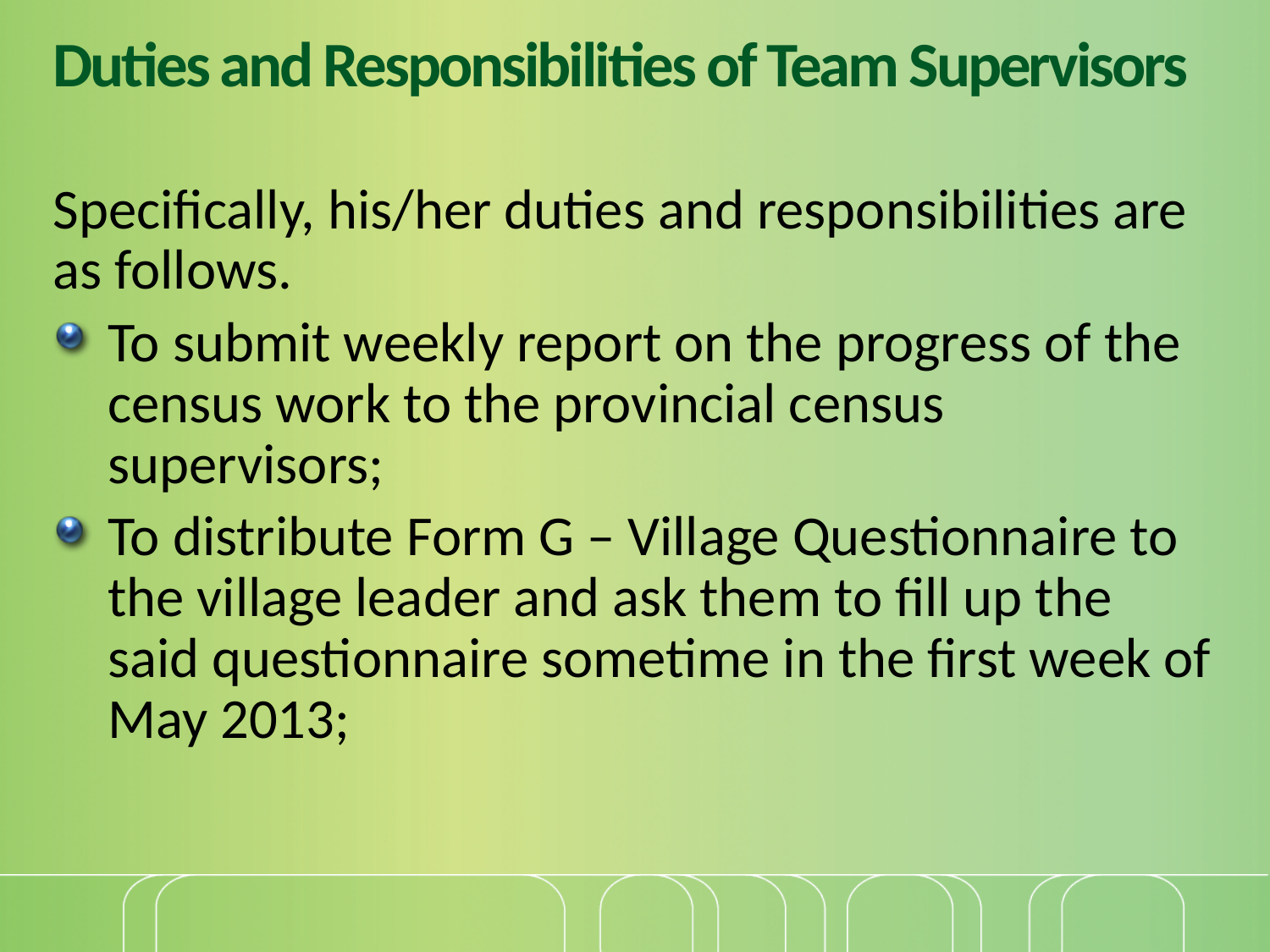

# Duties and Responsibilities of Team Supervisors
Specifically, his/her duties and responsibilities are as follows.
To submit weekly report on the progress of the census work to the provincial census supervisors;
To distribute Form G – Village Questionnaire to the village leader and ask them to fill up the said questionnaire sometime in the first week of May 2013;